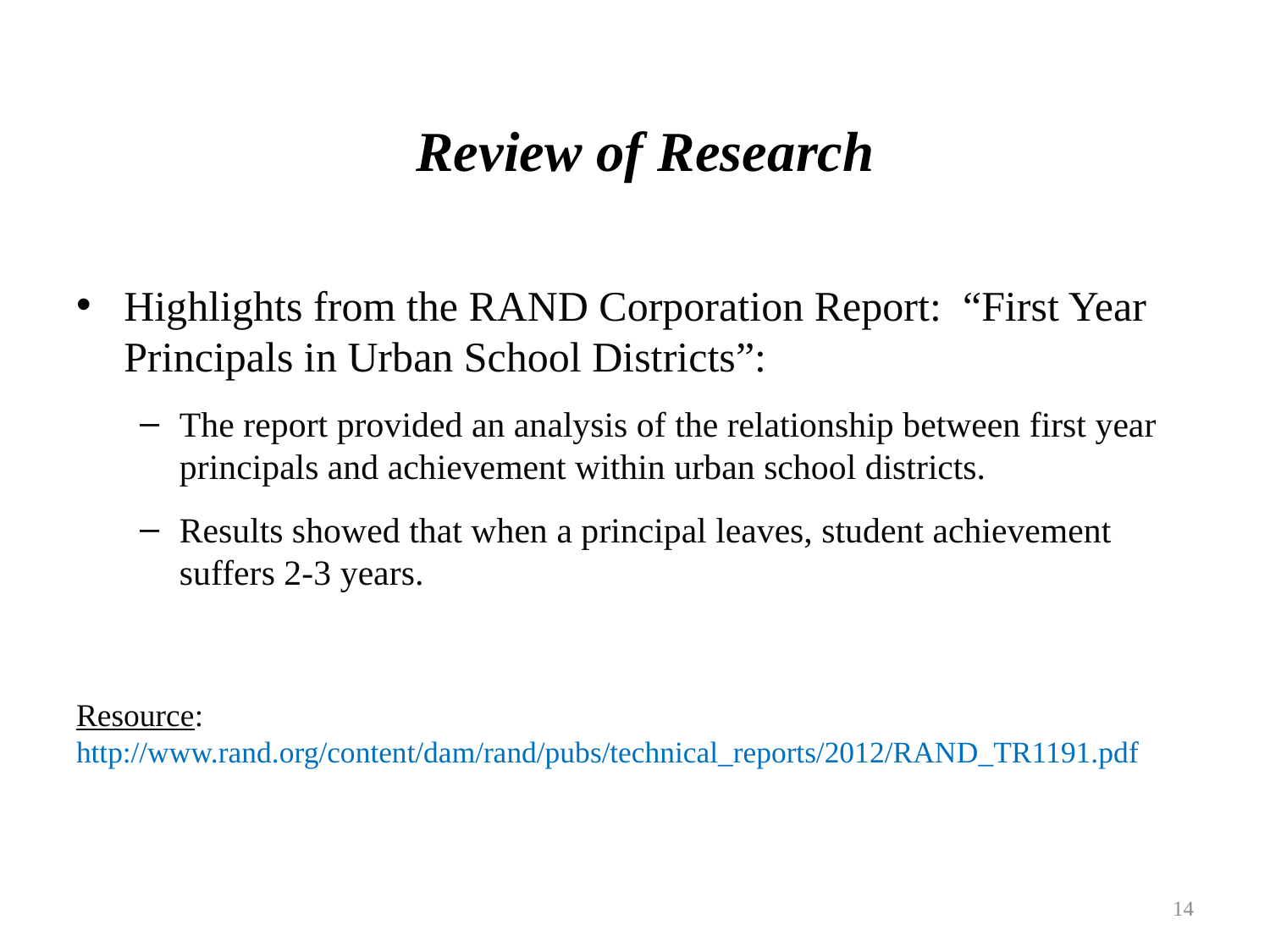

# Review of Research
Highlights from the RAND Corporation Report:  “First Year Principals in Urban School Districts”:
The report provided an analysis of the relationship between first year principals and achievement within urban school districts.
Results showed that when a principal leaves, student achievement  suffers 2-3 years.

Resource:  http://www.rand.org/content/dam/rand/pubs/technical_reports/2012/RAND_TR1191.pdf

14